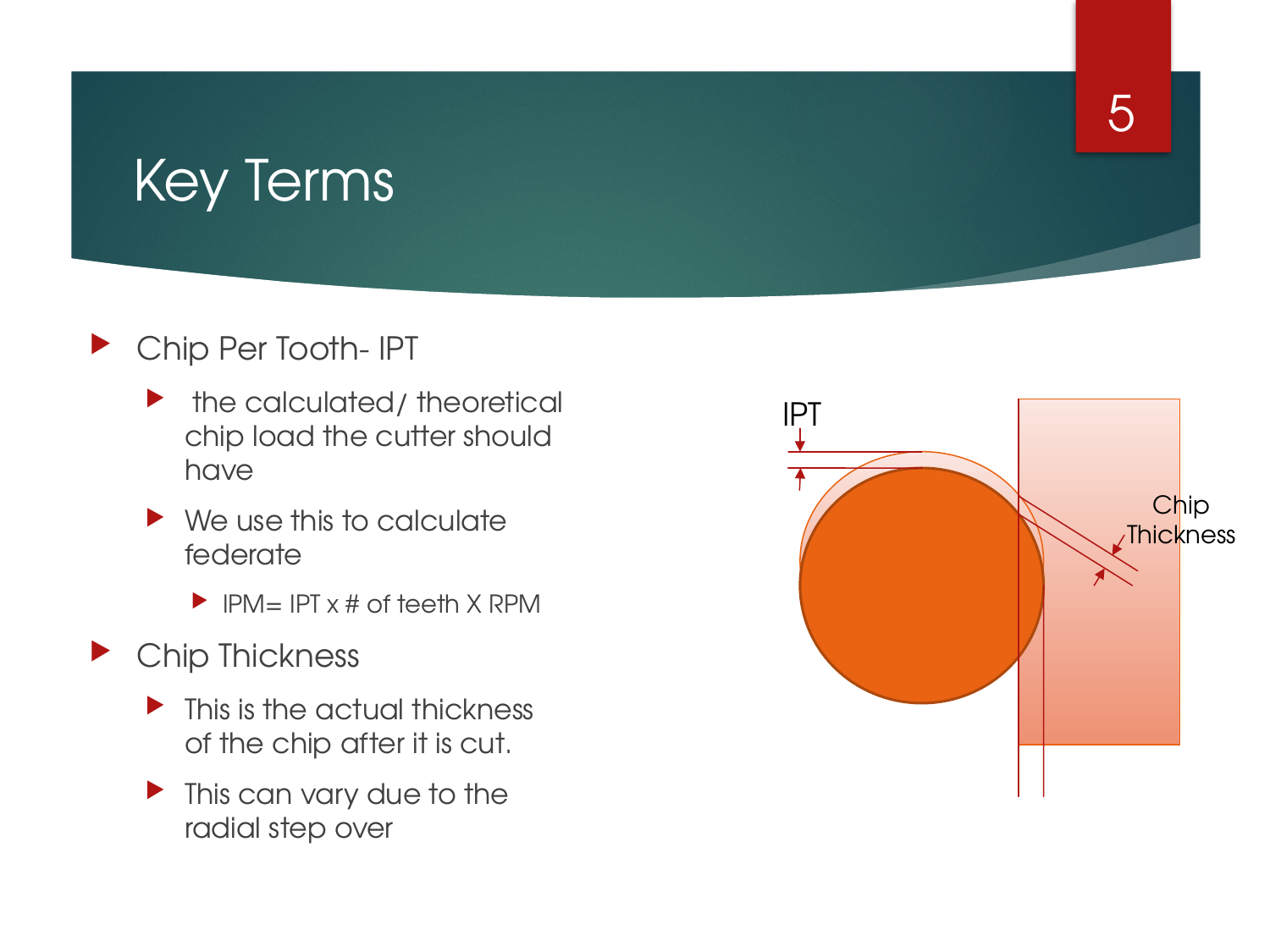

5
# Key Terms
Chip Per Tooth- IPT
 the calculated/ theoretical chip load the cutter should have
We use this to calculate federate
IPM= IPT x # of teeth X RPM
Chip Thickness
This is the actual thickness of the chip after it is cut.
This can vary due to the radial step over
IPT

Chip Thickness